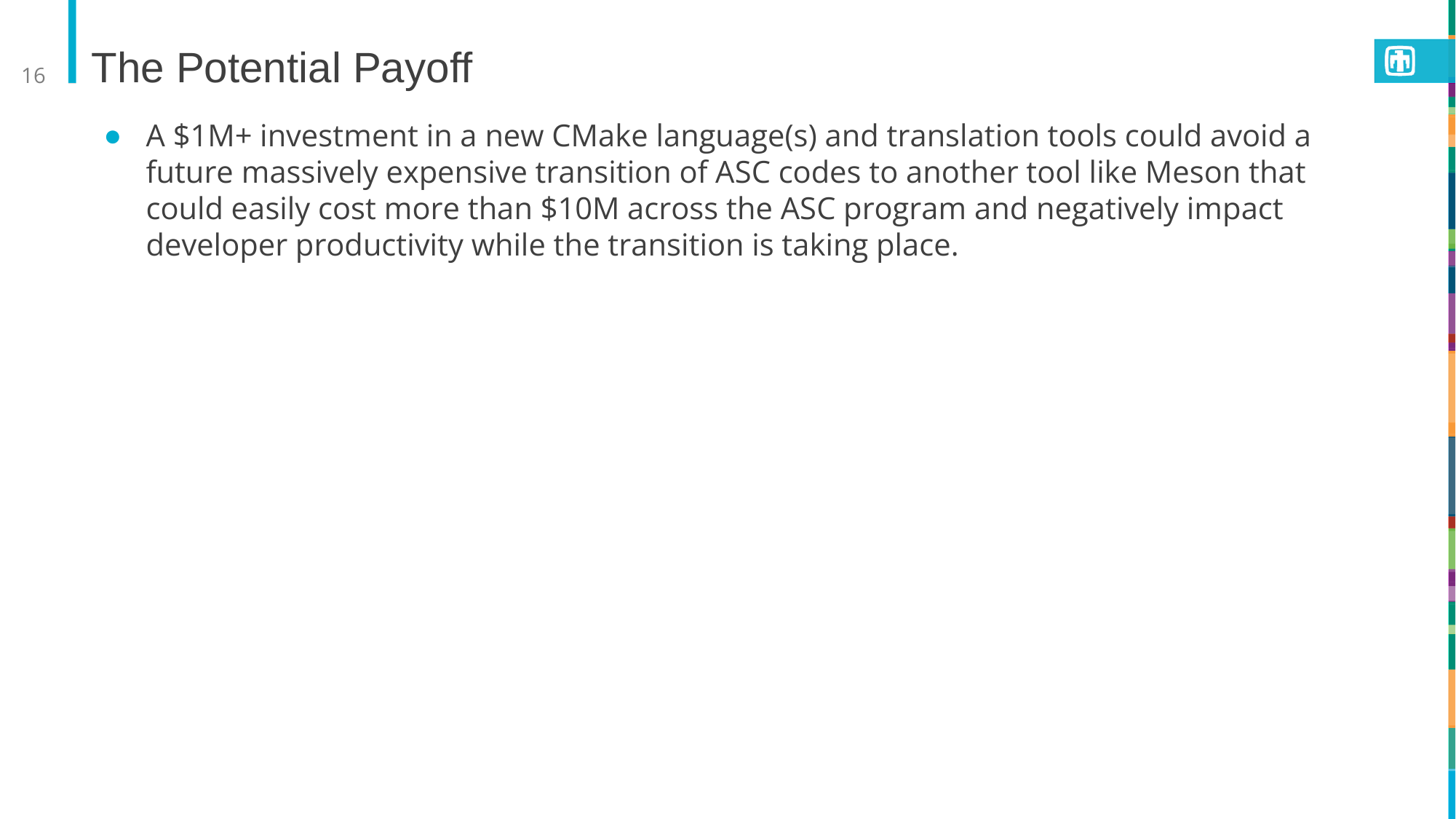

16
# The Potential Payoff
A $1M+ investment in a new CMake language(s) and translation tools could avoid a future massively expensive transition of ASC codes to another tool like Meson that could easily cost more than $10M across the ASC program and negatively impact developer productivity while the transition is taking place.